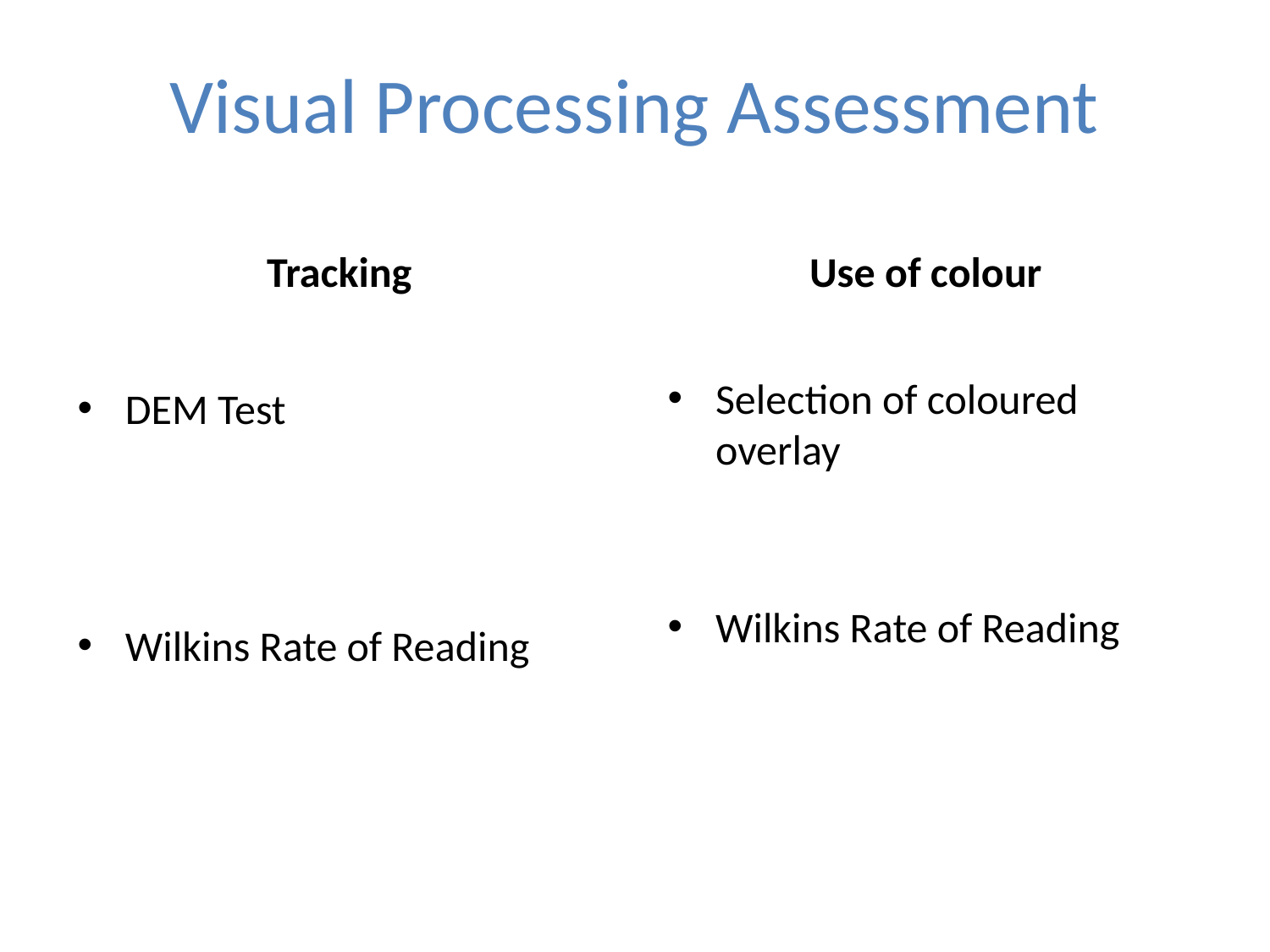

# Visual Processing Assessment
Tracking
Use of colour

Selection of coloured overlay

Wilkins Rate of Reading

DEM Test

Wilkins Rate of Reading